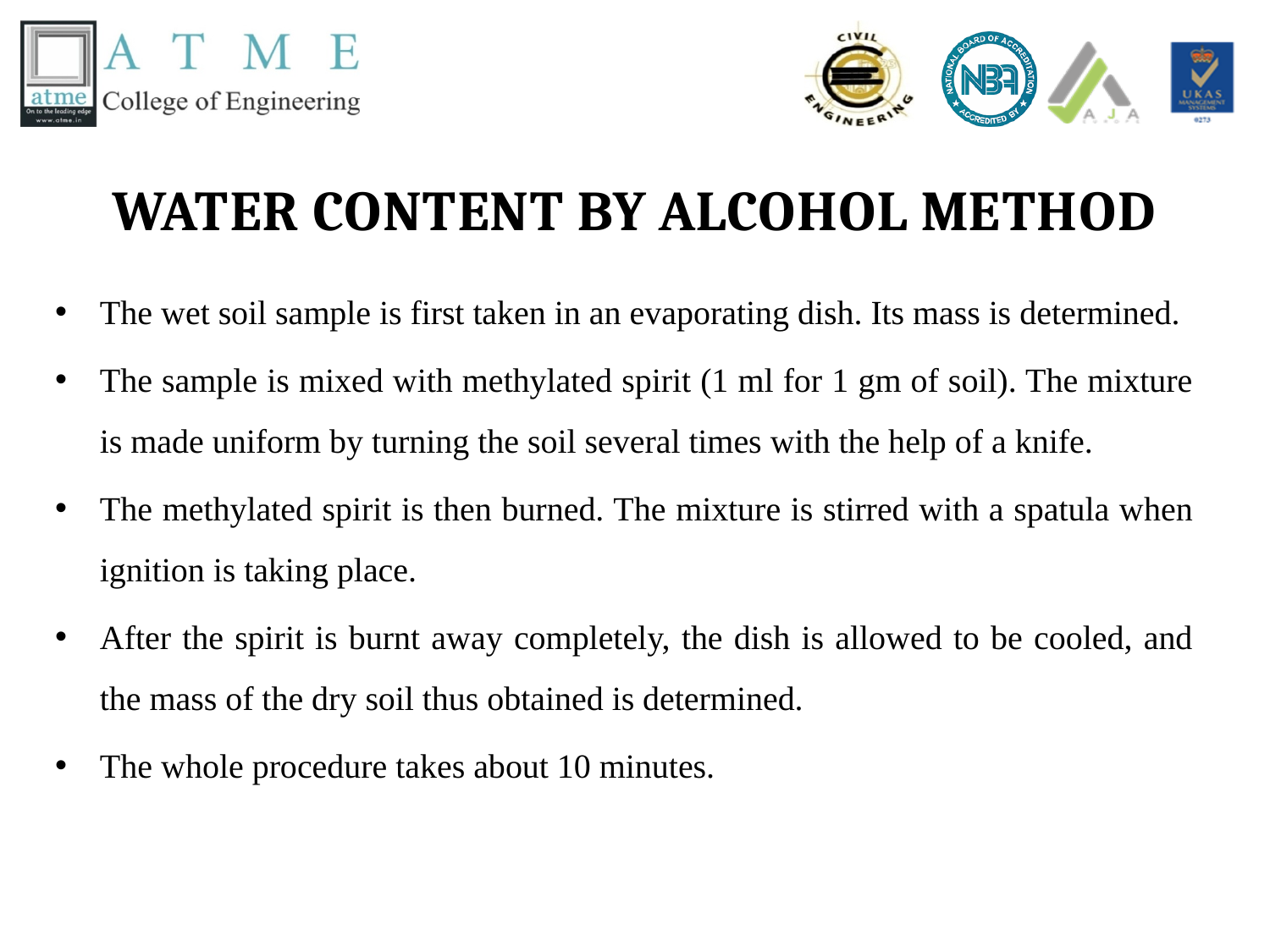

# WATER CONTENT BY ALCOHOL METHOD
The wet soil sample is first taken in an evaporating dish. Its mass is determined.
The sample is mixed with methylated spirit (1 ml for 1 gm of soil). The mixture is made uniform by turning the soil several times with the help of a knife.
The methylated spirit is then burned. The mixture is stirred with a spatula when ignition is taking place.
After the spirit is burnt away completely, the dish is allowed to be cooled, and the mass of the dry soil thus obtained is determined.
The whole procedure takes about 10 minutes.